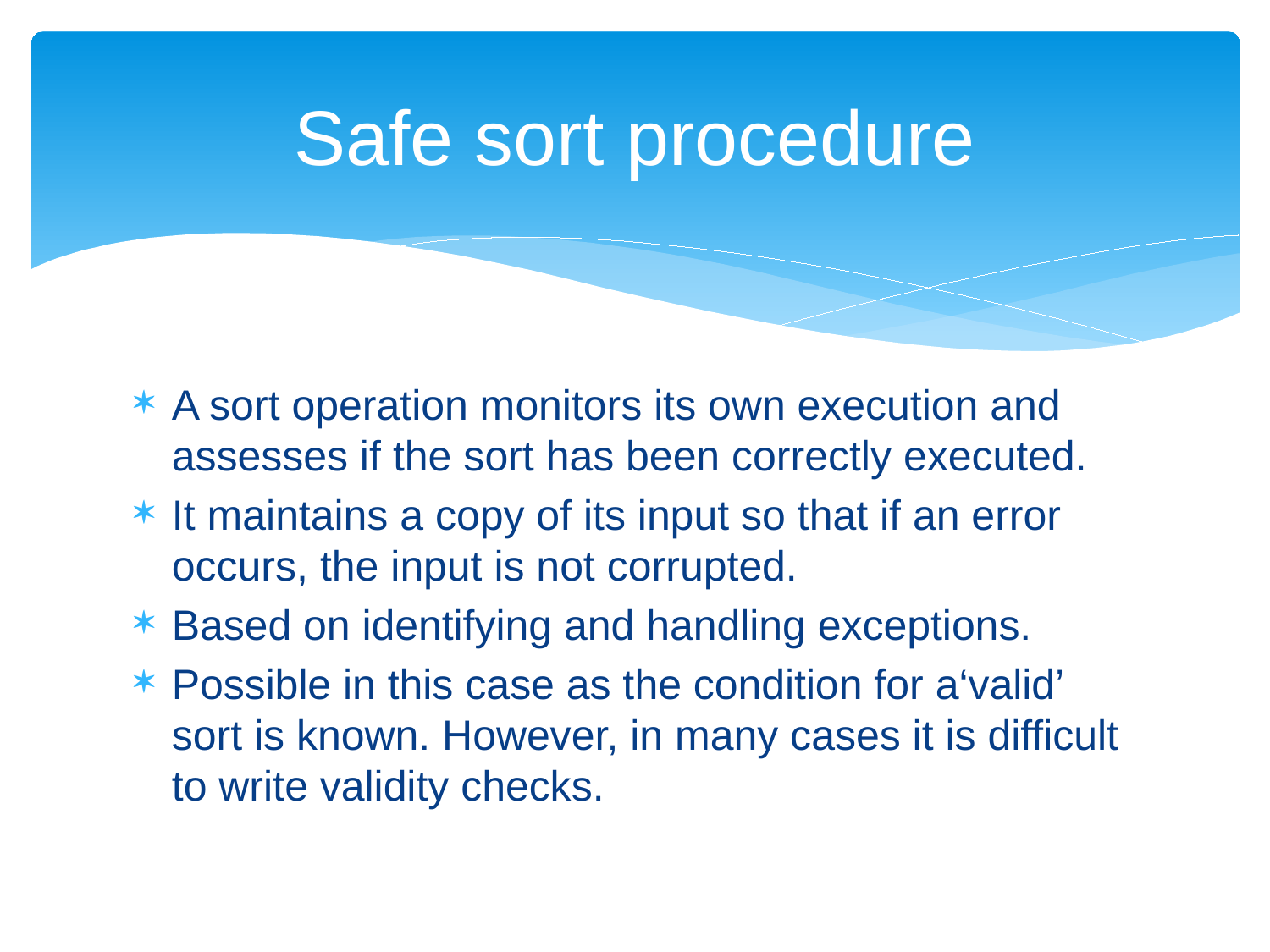

# Safe sort procedure
A sort operation monitors its own execution and assesses if the sort has been correctly executed.
It maintains a copy of its input so that if an error occurs, the input is not corrupted.
Based on identifying and handling exceptions.
Possible in this case as the condition for a‘valid’ sort is known. However, in many cases it is difficult to write validity checks.